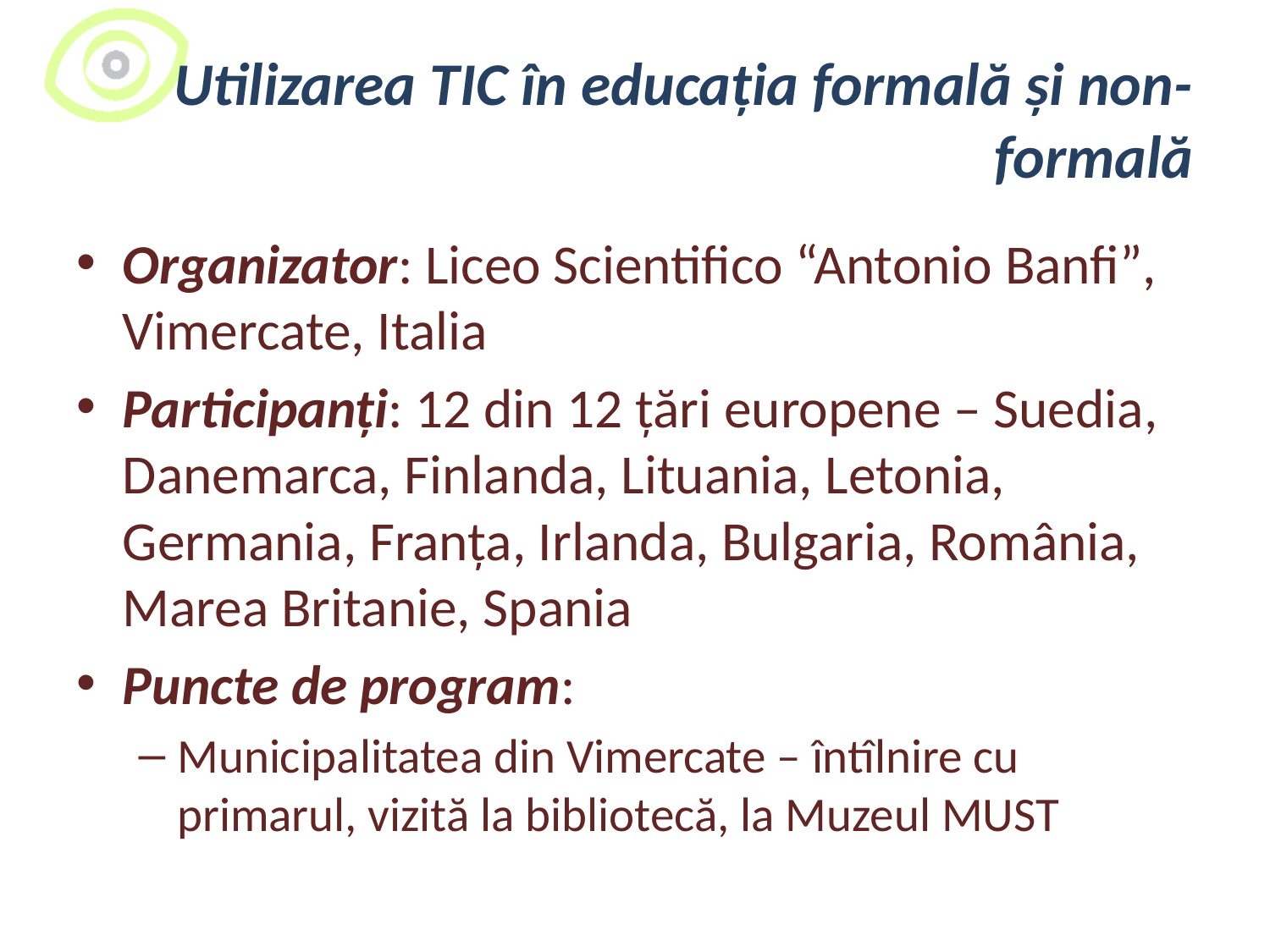

# Utilizarea TIC în educația formală și non-formală
Organizator: Liceo Scientifico “Antonio Banfi”, Vimercate, Italia
Participanți: 12 din 12 țări europene – Suedia, Danemarca, Finlanda, Lituania, Letonia, Germania, Franța, Irlanda, Bulgaria, România, Marea Britanie, Spania
Puncte de program:
Municipalitatea din Vimercate – întîlnire cu primarul, vizită la bibliotecă, la Muzeul MUST